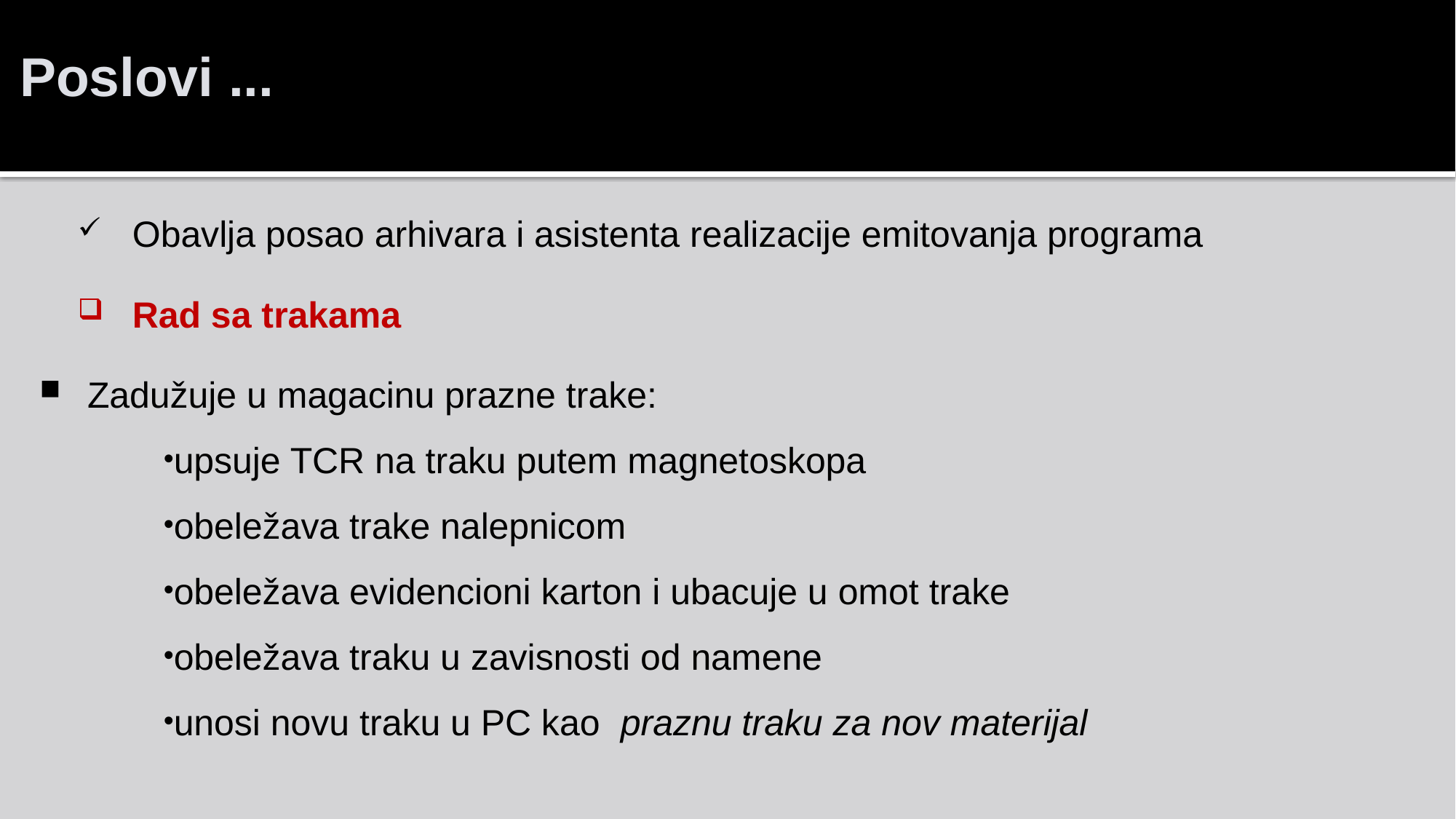

Poslovi ...
Obavlja posao arhivara i asistenta realizacije emitovanja programa

Rad sa trakama

 Zadužuje u magacinu prazne trake:
upsuje TCR na traku putem magnetoskopa
obeležava trake nalepnicom
obeležava evidencioni karton i ubacuje u omot trake
obeležava traku u zavisnosti od namene
unosi novu traku u PC kao  praznu traku za nov materijal